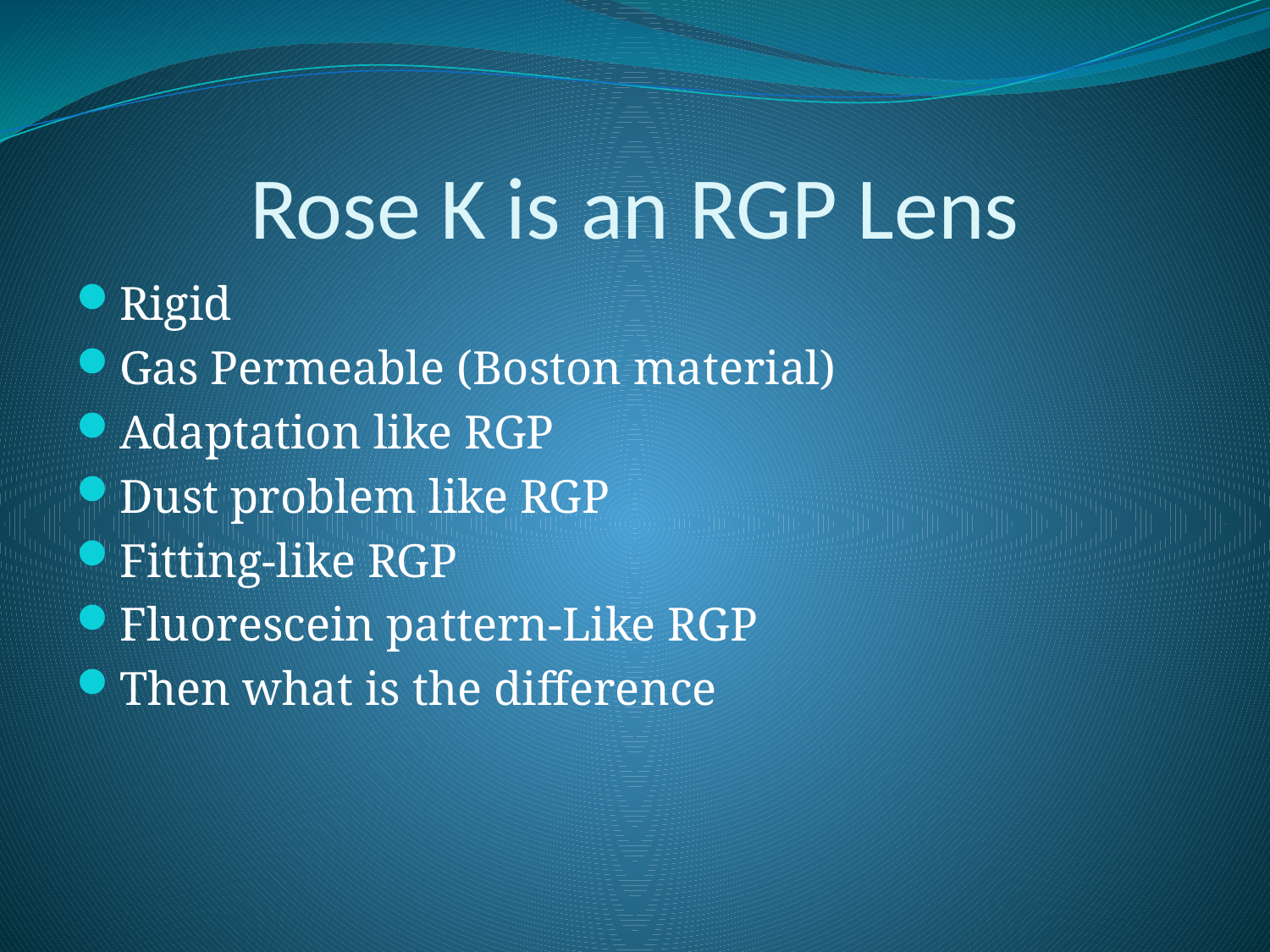

# Rose K is an RGP Lens
Rigid
Gas Permeable (Boston material)
Adaptation like RGP
Dust problem like RGP
Fitting-like RGP
Fluorescein pattern-Like RGP
Then what is the difference